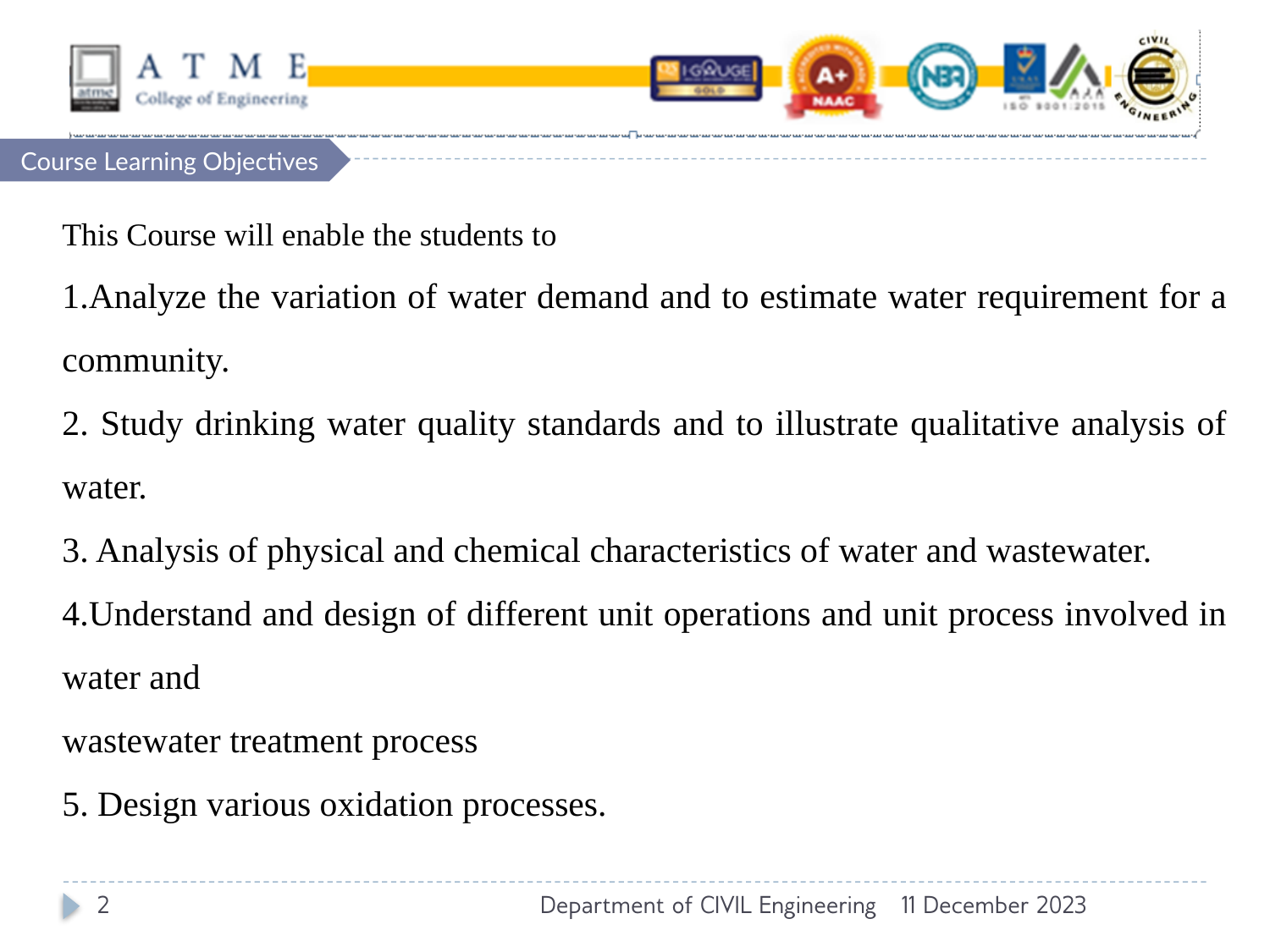

Course Learning Objectives
This Course will enable the students to
1.Analyze the variation of water demand and to estimate water requirement for a community.
2. Study drinking water quality standards and to illustrate qualitative analysis of water.
3. Analysis of physical and chemical characteristics of water and wastewater.
4.Understand and design of different unit operations and unit process involved in water and
wastewater treatment process
5. Design various oxidation processes.
2
Department of CIVIL Engineering
11 December 2023